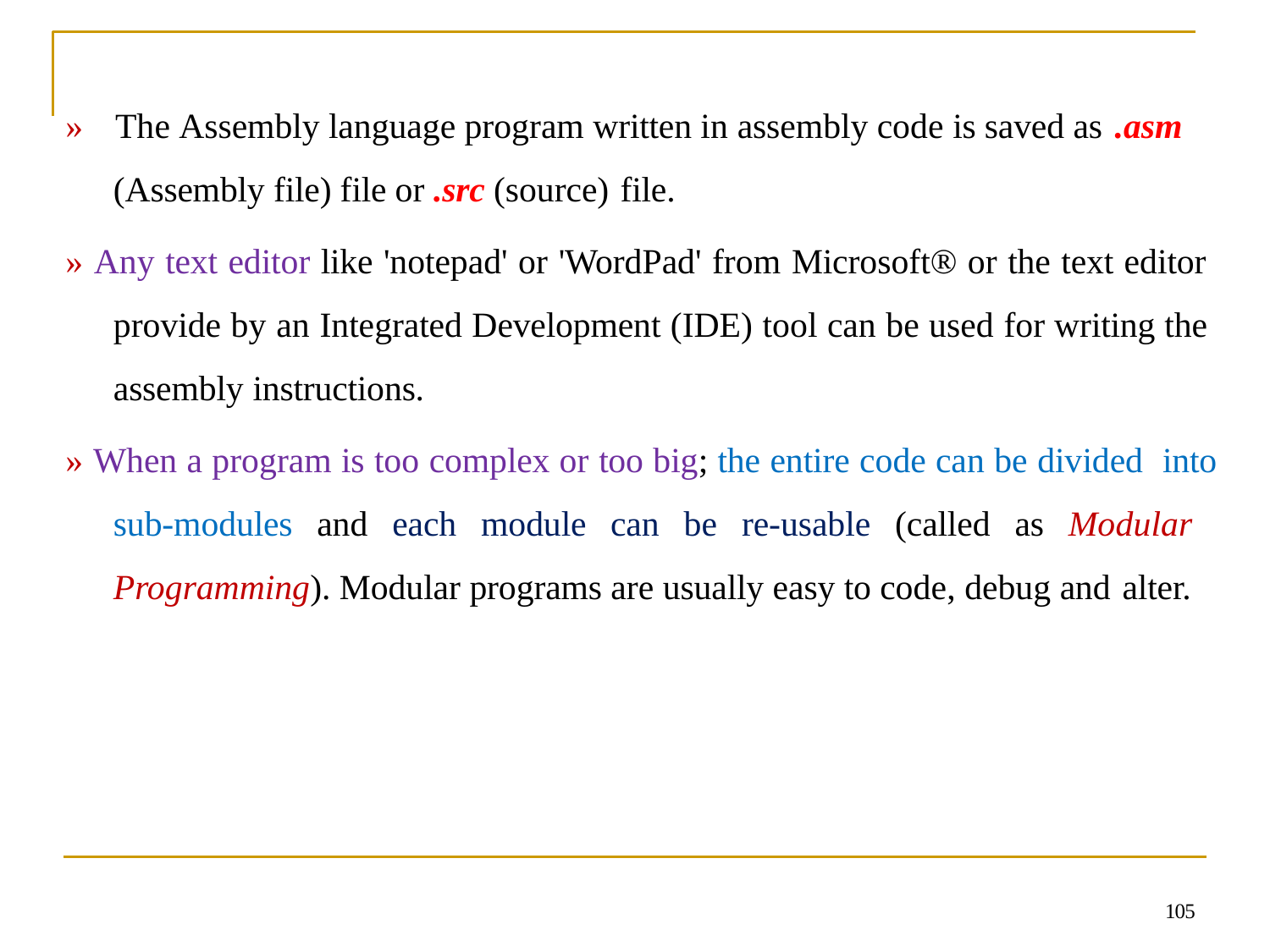

»	The Assembly language program written in assembly code is saved as .asm
(Assembly file) file or .src (source) file.
» Any text editor like 'notepad' or 'WordPad' from Microsoft® or the text editor  provide by an Integrated Development (IDE) tool can be used for writing the  assembly instructions.
» When a program is too complex or too big; the entire code can be divided  into sub-modules and each module can be re-usable (called as Modular  Programming). Modular programs are usually easy to code, debug and alter.
105